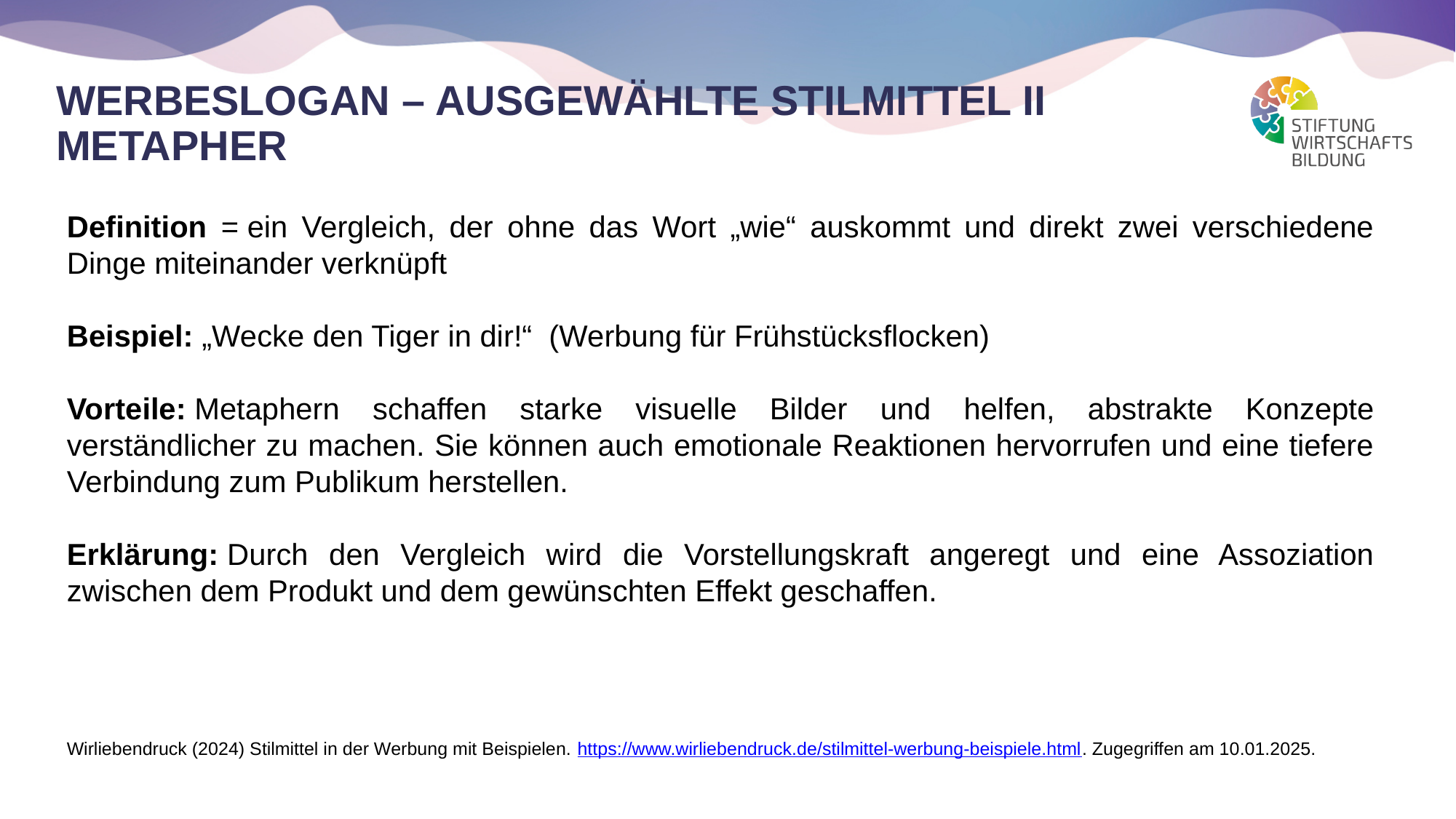

# Werbeslogan – ausgewählte Stilmittel II Metapher
Definition = ein Vergleich, der ohne das Wort „wie“ auskommt und direkt zwei verschiedene Dinge miteinander verknüpft

Beispiel: „Wecke den Tiger in dir!“  (Werbung für Frühstücksflocken)

Vorteile: Metaphern schaffen starke visuelle Bilder und helfen, abstrakte Konzepte verständlicher zu machen. Sie können auch emotionale Reaktionen hervorrufen und eine tiefere Verbindung zum Publikum herstellen.

Erklärung: Durch den Vergleich wird die Vorstellungskraft angeregt und eine Assoziation zwischen dem Produkt und dem gewünschten Effekt geschaffen.
Wirliebendruck (2024) Stilmittel in der Werbung mit Beispielen. https://www.wirliebendruck.de/stilmittel-werbung-beispiele.html. Zugegriffen am 10.01.2025.